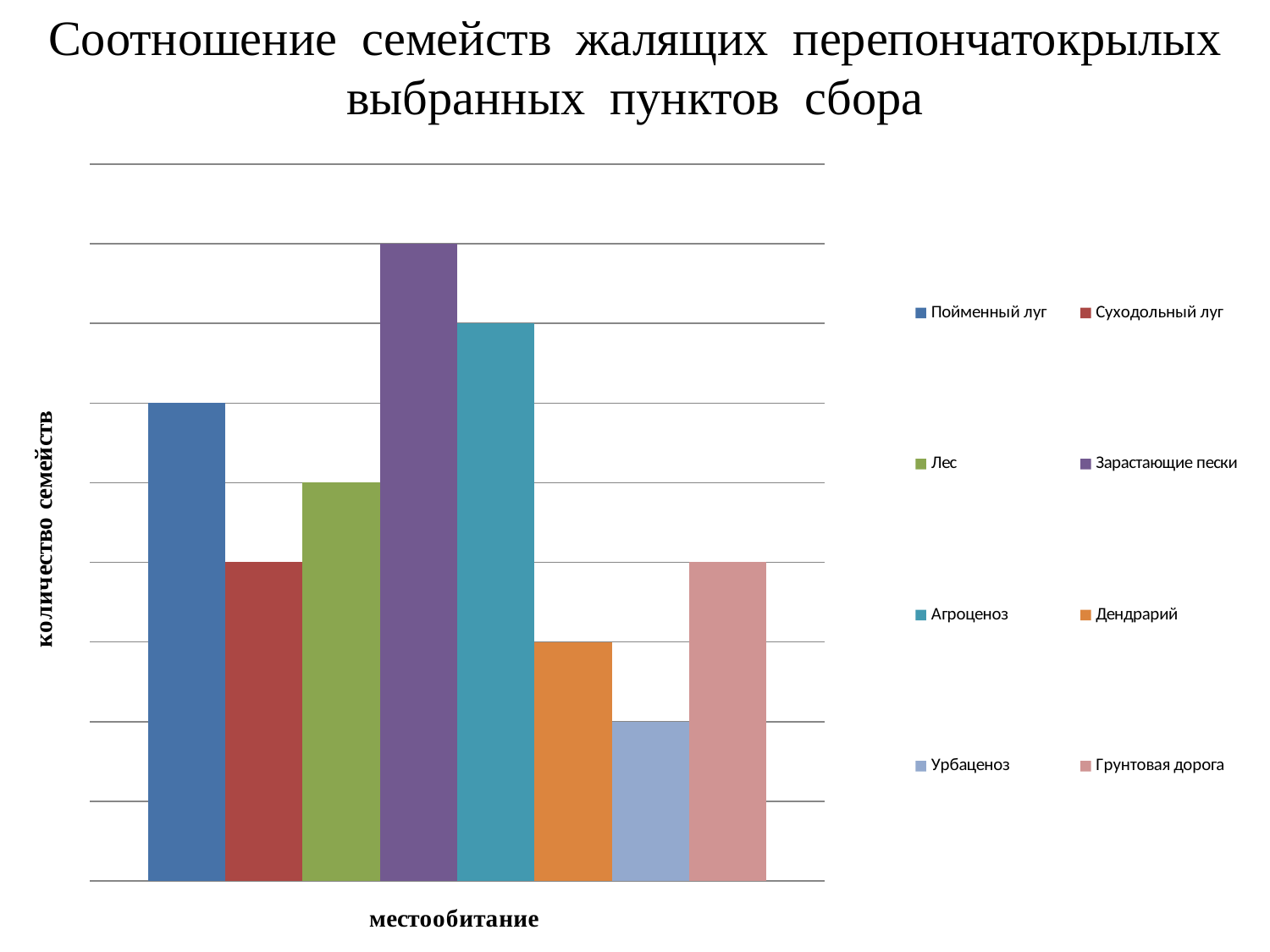

Соотношение  семейств  жалящих  перепончатокрылых
выбранных  пунктов  сбора

### Chart

| Category | Пойменный луг | Суходольный луг | Лес | Зарастающие пески | Агроценоз | Дендрарий | Урбаценоз | Грунтовая дорога |
|---|---|---|---|---|---|---|---|---|